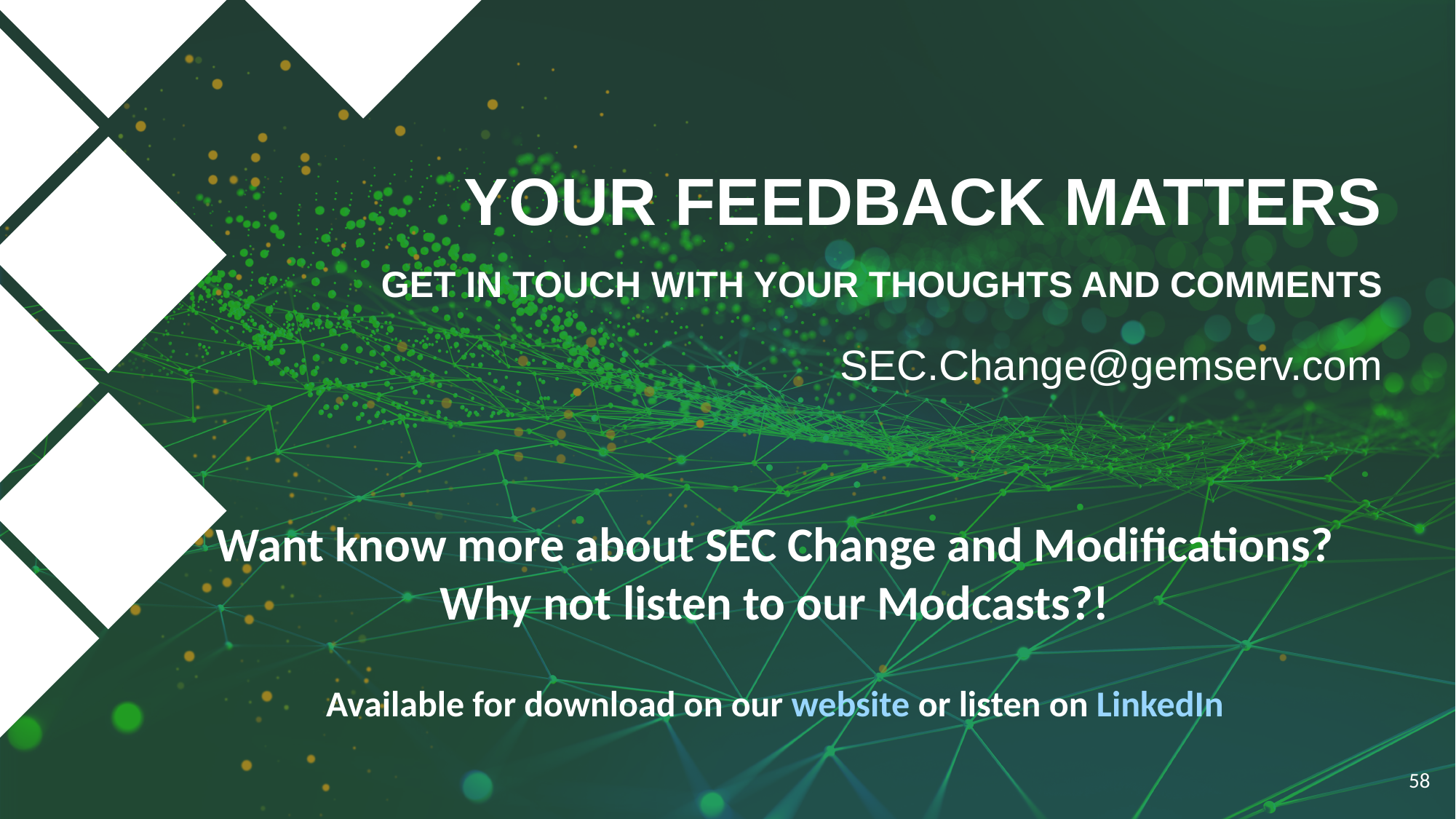

# Your feedback matters get in touch with your thoughts and comments
SEC.Change@gemserv.com

Want know more about SEC Change and Modifications?
Why not listen to our Modcasts?!

Available for download on our website or listen on LinkedIn
58